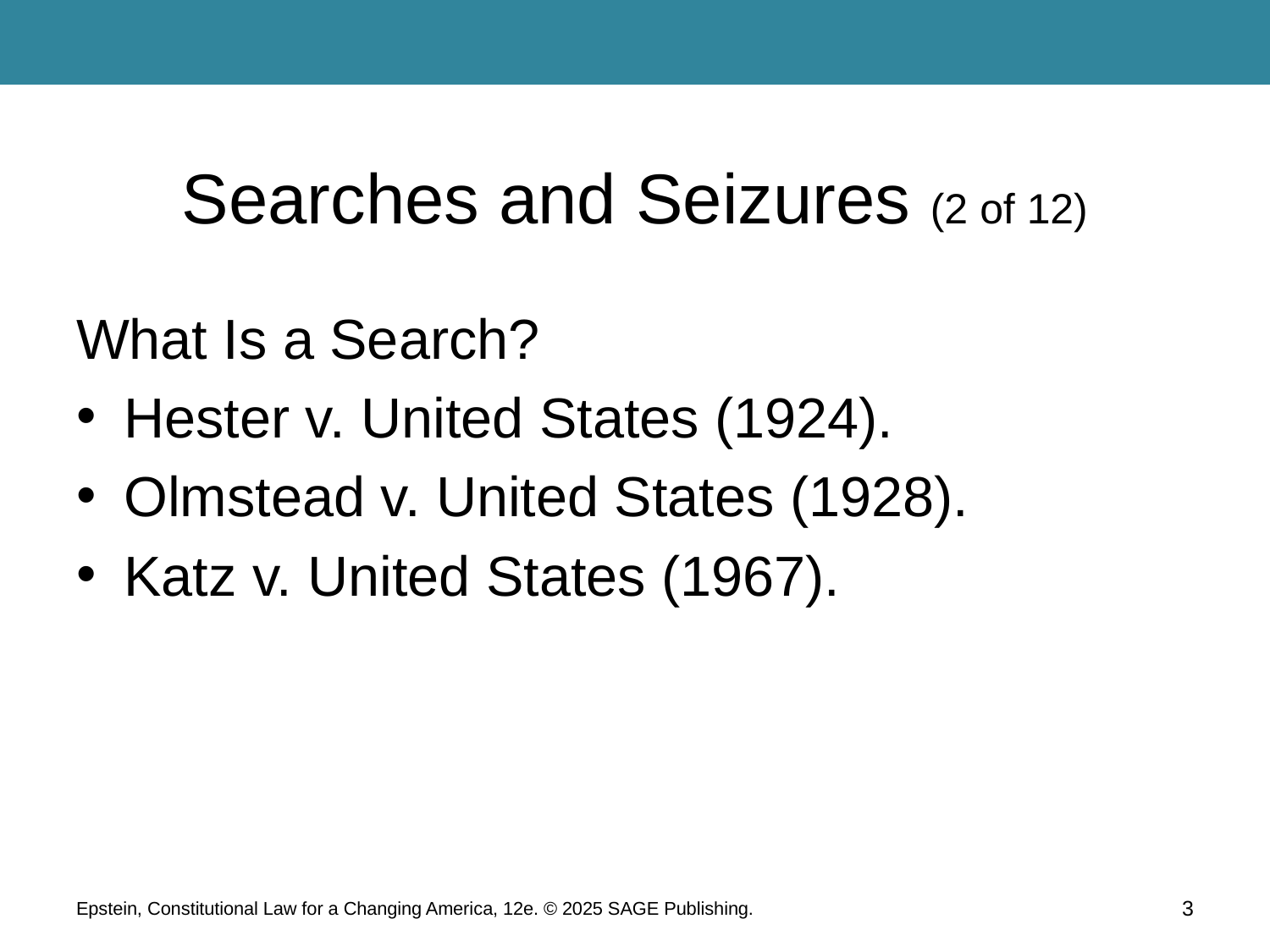

# Searches and Seizures (2 of 12)
What Is a Search?
Hester v. United States (1924).
Olmstead v. United States (1928).
Katz v. United States (1967).
Epstein, Constitutional Law for a Changing America, 12e. © 2025 SAGE Publishing.
3